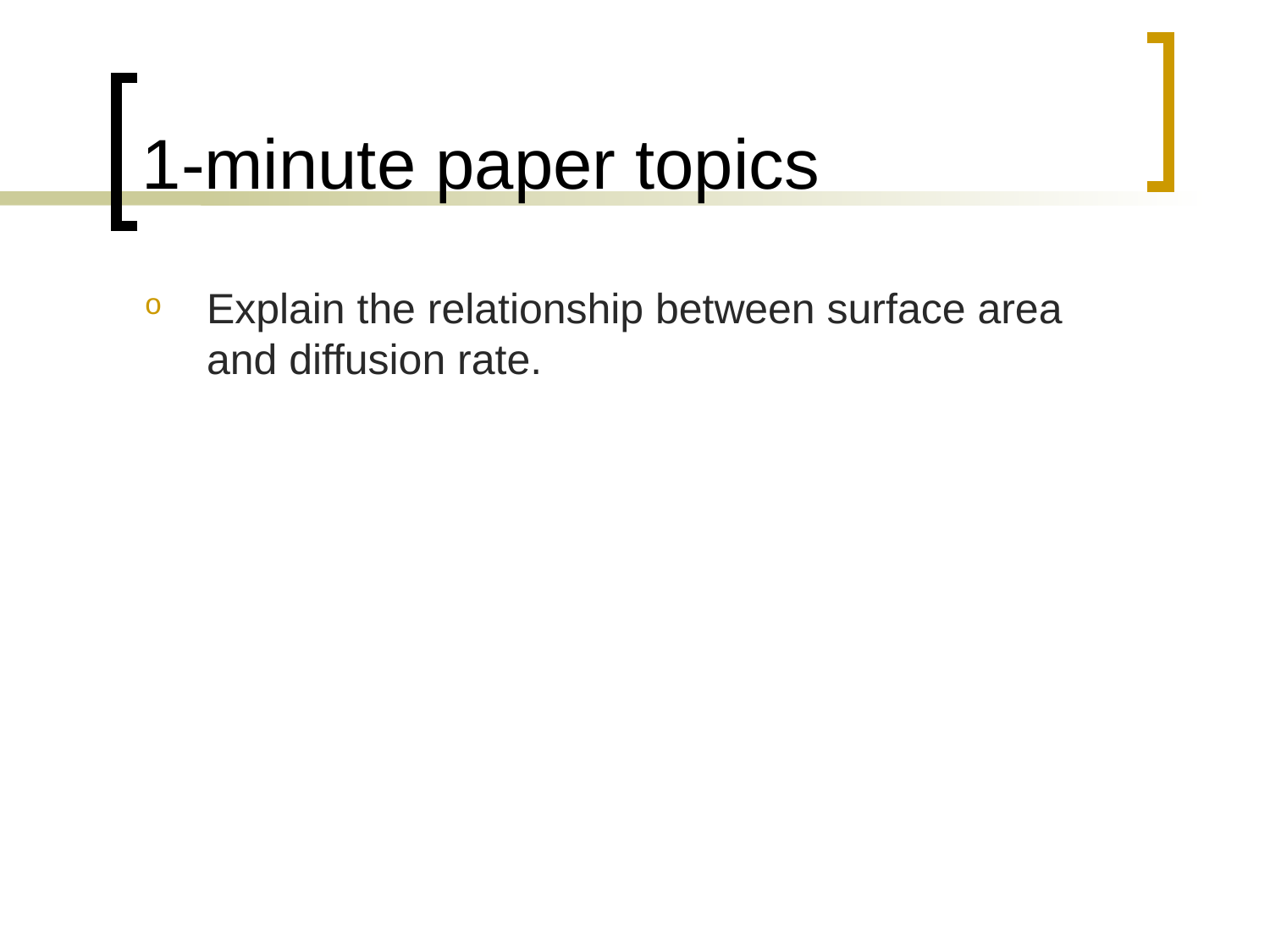

# 1-minute paper topics
Explain the relationship between surface area and diffusion rate.